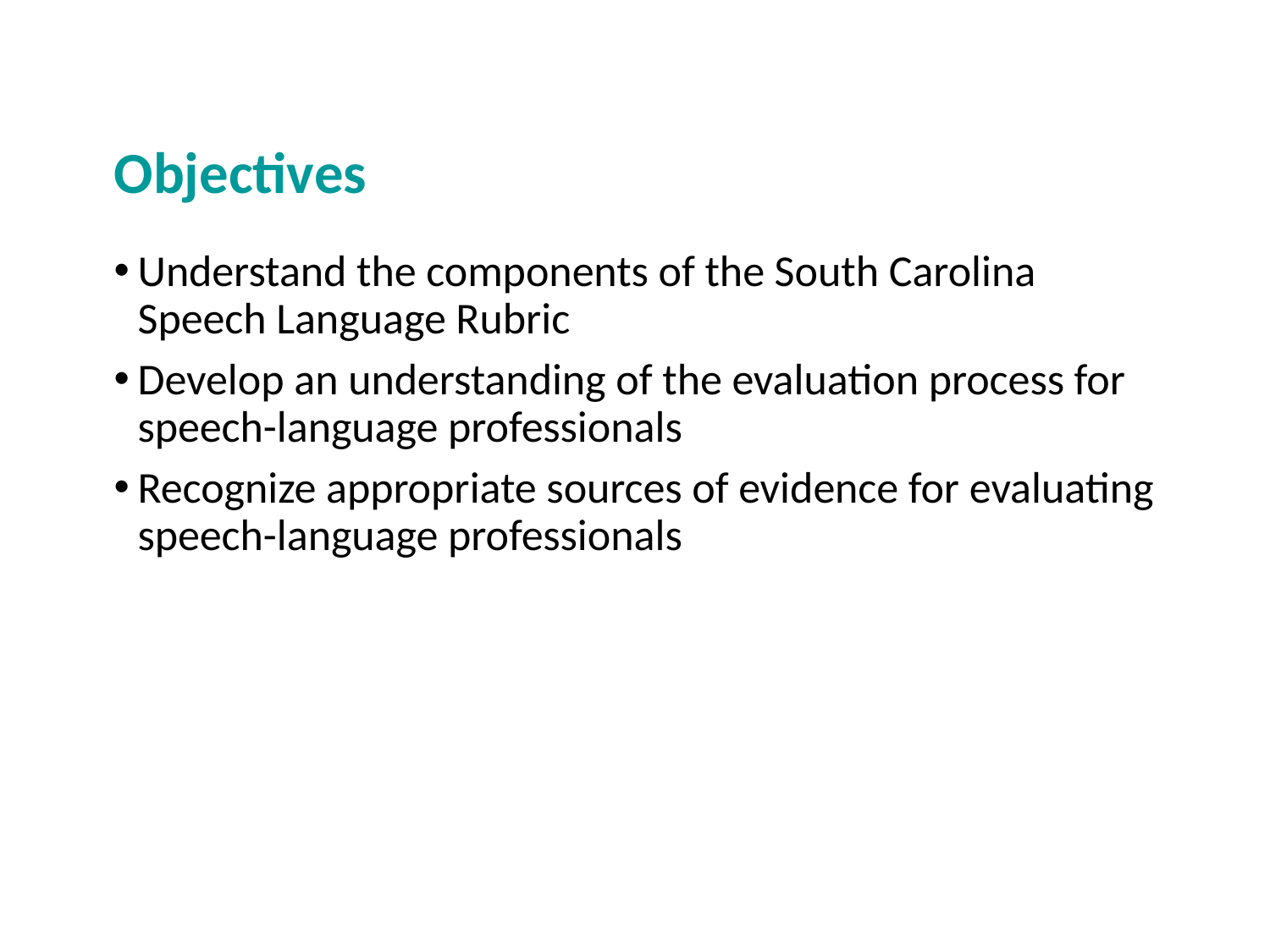

# Objectives
Understand the components of the South Carolina Speech Language Rubric
Develop an understanding of the evaluation process for speech-language professionals
Recognize appropriate sources of evidence for evaluating speech-language professionals